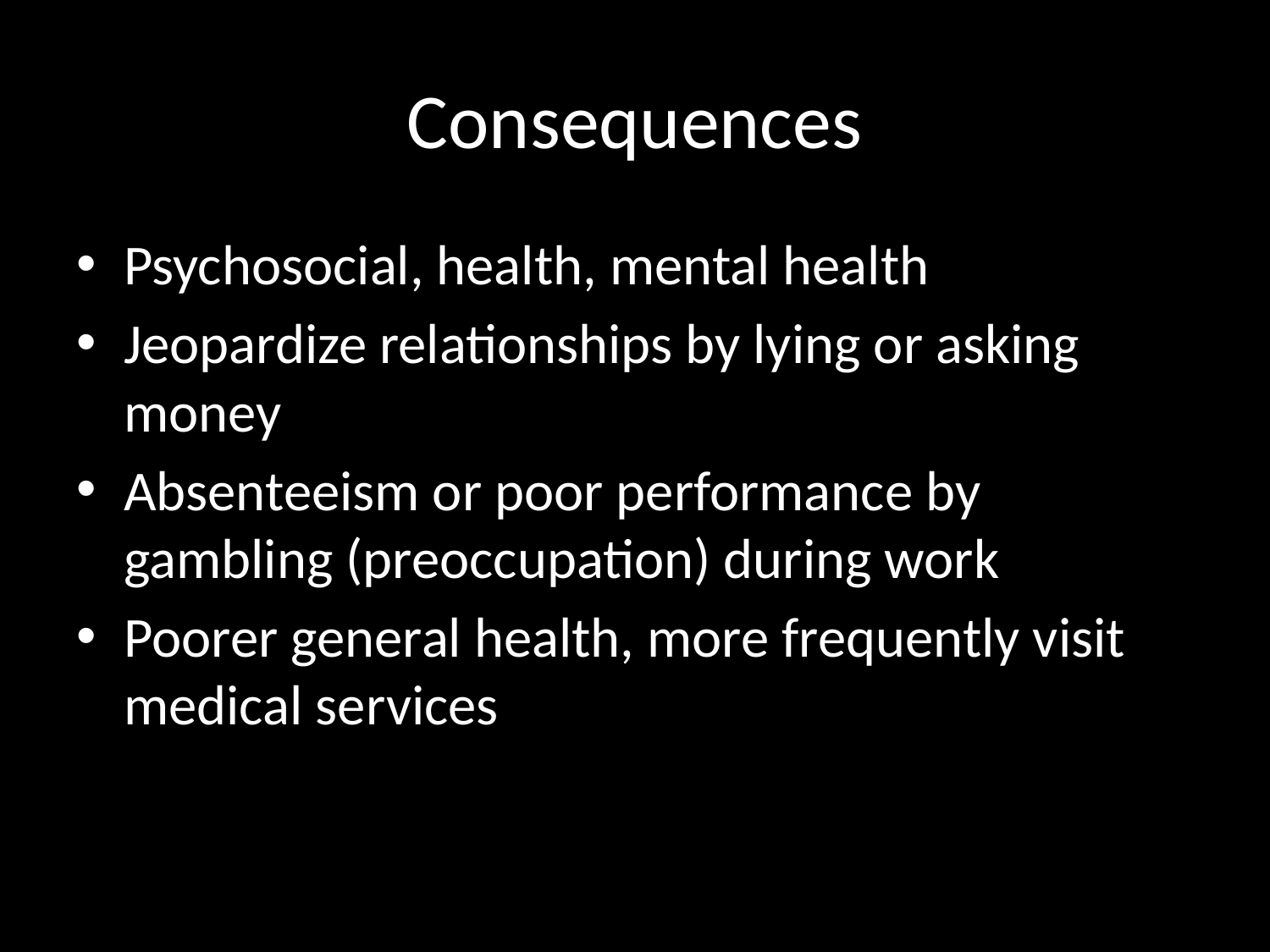

# Consequences
Psychosocial, health, mental health
Jeopardize relationships by lying or asking money
Absenteeism or poor performance by gambling (preoccupation) during work
Poorer general health, more frequently visit medical services